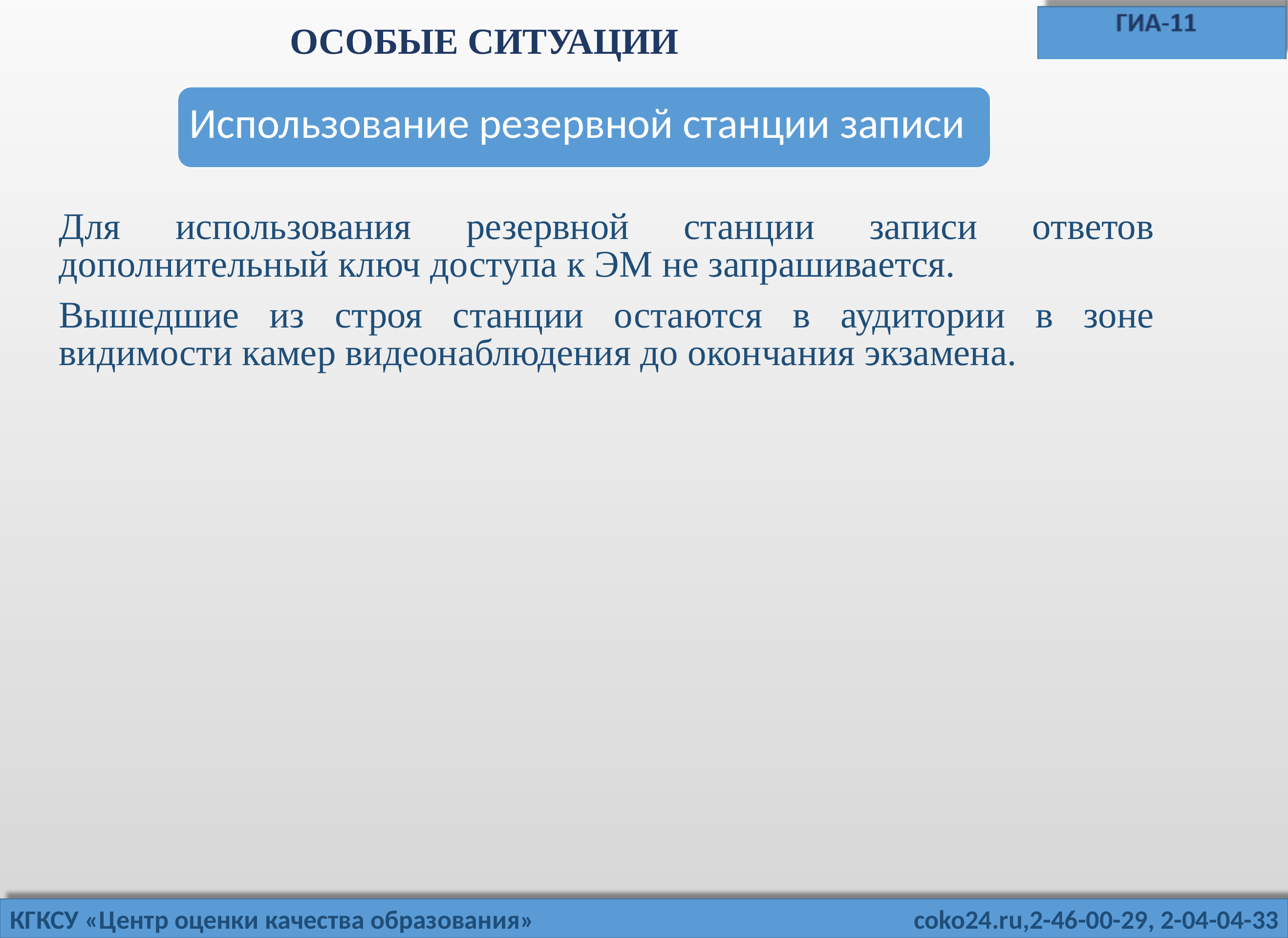

ОСОБЫЕ СИТУАЦИИ
Использование резервной станции записи
Для использования резервной станции записи ответов дополнительный ключ доступа к ЭМ не запрашивается.
Вышедшие из строя станции остаются в аудитории в зоне видимости камер видеонаблюдения до окончания экзамена.